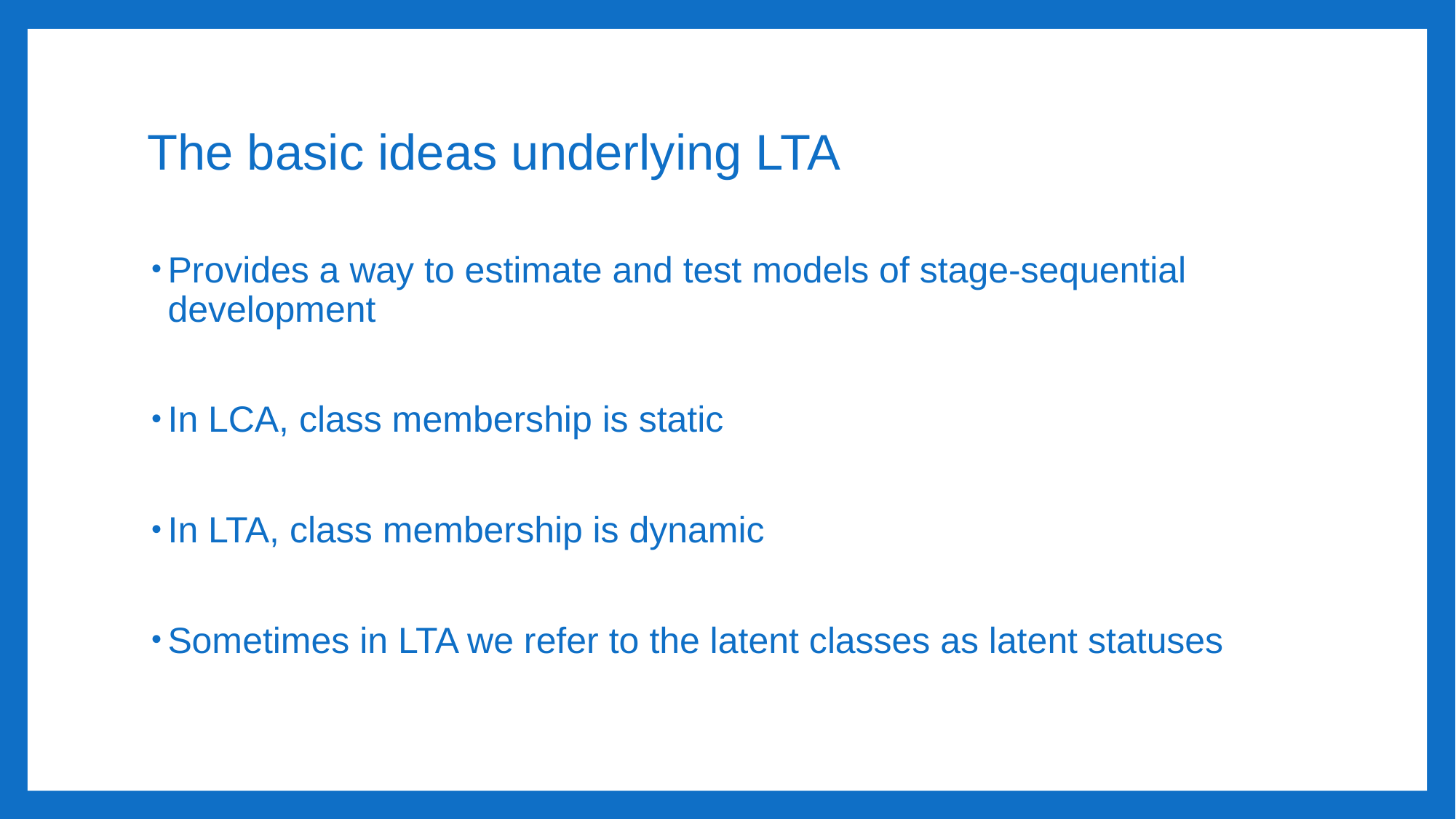

# The basic ideas underlying LTA
Provides a way to estimate and test models of stage-sequential development

In LCA, class membership is static

In LTA, class membership is dynamic

Sometimes in LTA we refer to the latent classes as latent statuses